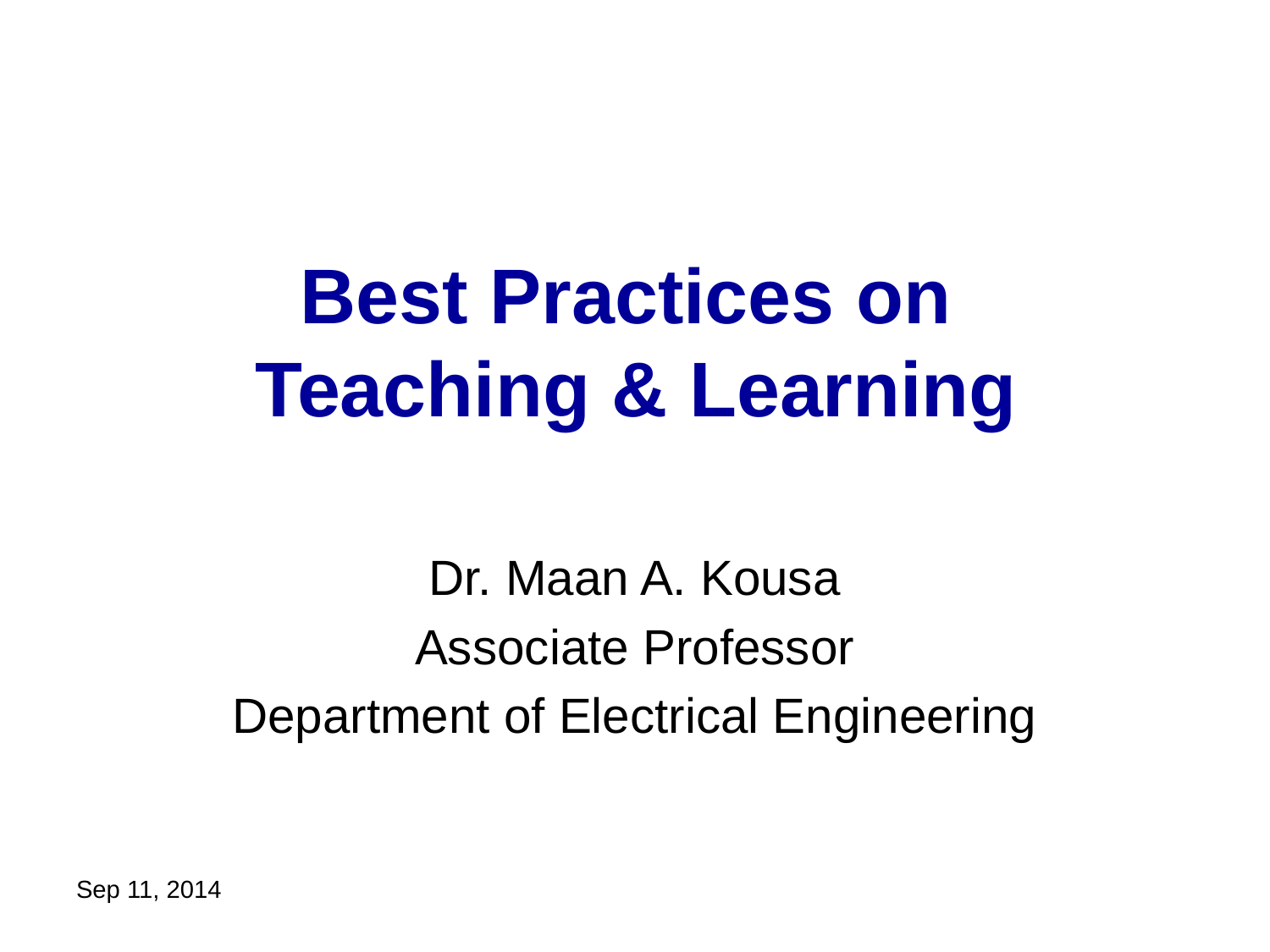

# Best Practices on Teaching & Learning
Dr. Maan A. Kousa
Associate Professor
Department of Electrical Engineering
Sep 11, 2014